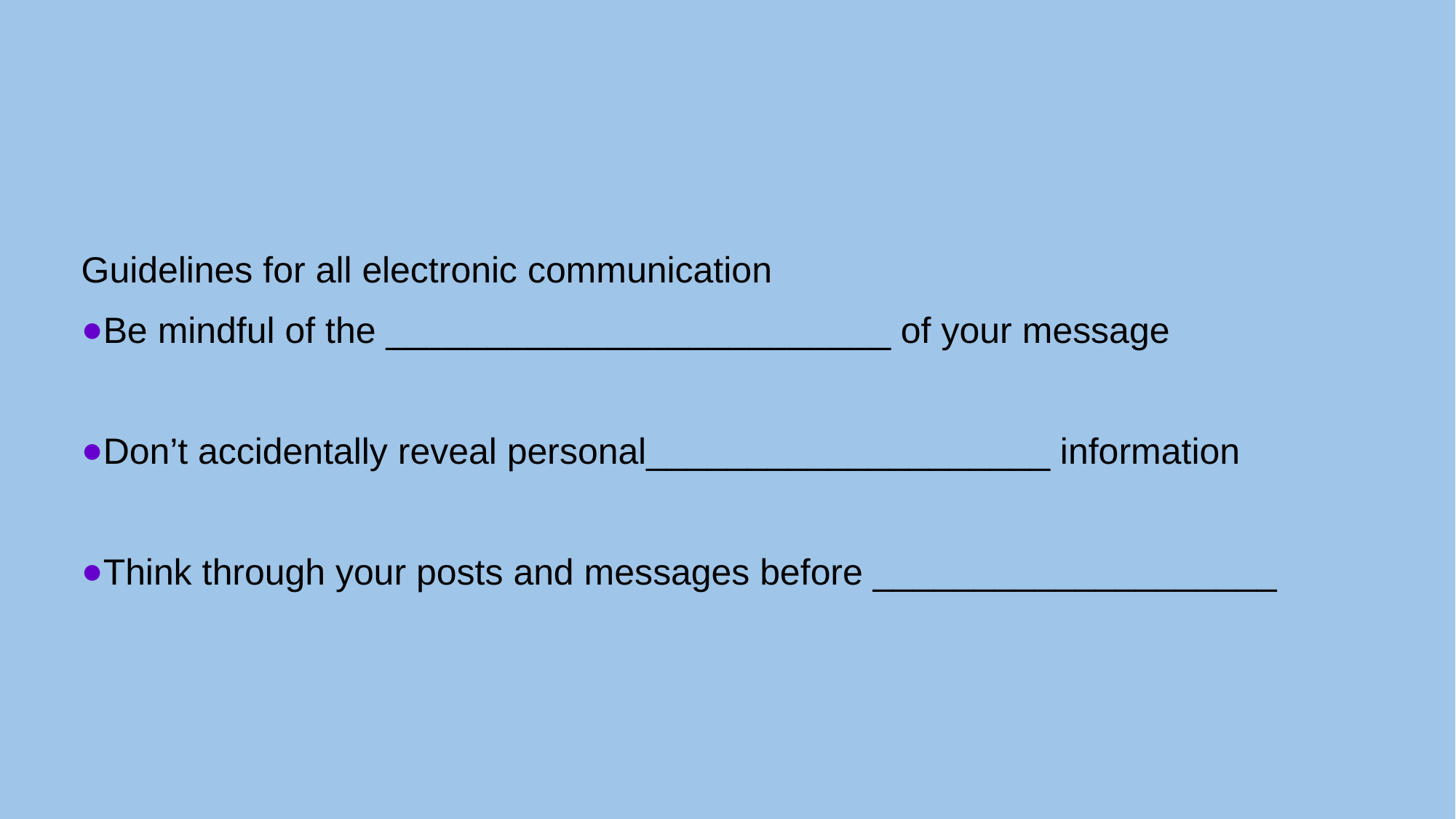

Guidelines for all electronic communication
Be mindful of the _________________________ of your message

Don’t accidentally reveal personal____________________ information

Think through your posts and messages before ____________________